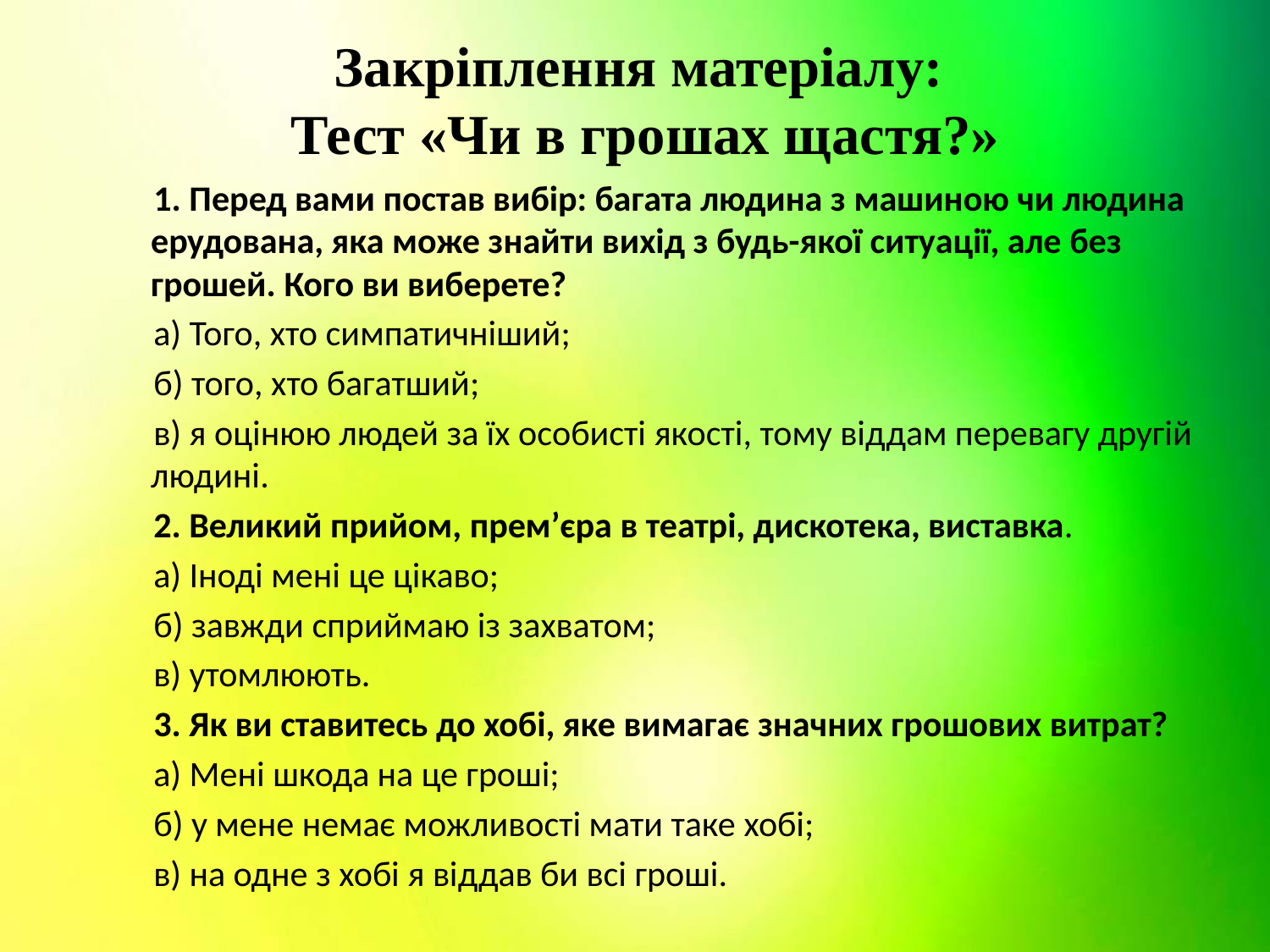

# Закріплення матеріалу: Тест «Чи в грошах щастя?»
1. Перед вами постав вибір: багата людина з машиною чи людина ерудована, яка може знайти вихід з будь-якої ситуації, але без грошей. Кого ви виберете?
а) Того, хто симпатичніший;
б) того, хто багатший;
в) я оцінюю людей за їх особисті якості, тому віддам перевагу другій людині.
2. Великий прийом, прем’єра в театрі, дискотека, виставка.
а) Іноді мені це цікаво;
б) завжди сприймаю із захватом;
в) утомлюють.
3. Як ви ставитесь до хобі, яке вимагає значних грошових витрат?
а) Мені шкода на це гроші;
б) у мене немає можливості мати таке хобі;
в) на одне з хобі я віддав би всі гроші.